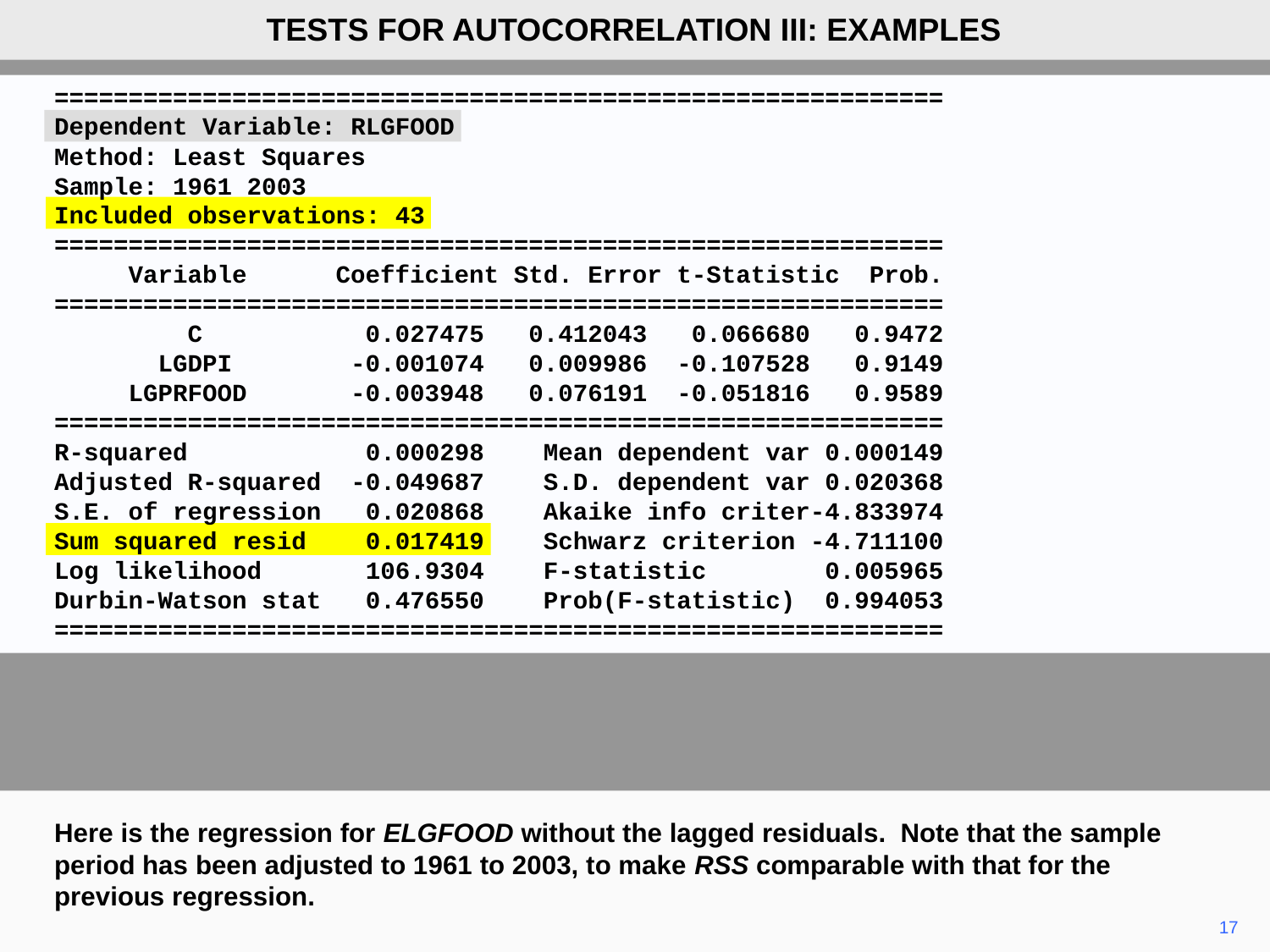

TESTS FOR AUTOCORRELATION III: EXAMPLES

============================================================
Dependent Variable: RLGFOOD
Method: Least Squares
Sample: 1961 2003
Included observations: 43
============================================================
     Variable      Coefficient Std. Error t-Statistic  Prob.
============================================================
         C           0.027475   0.412043   0.066680   0.9472
       LGDPI        -0.001074   0.009986  -0.107528   0.9149
     LGPRFOOD       -0.003948   0.076191  -0.051816   0.9589
============================================================
R-squared            0.000298    Mean dependent var 0.000149
Adjusted R-squared  -0.049687    S.D. dependent var 0.020368
S.E. of regression   0.020868    Akaike info criter-4.833974
Sum squared resid    0.017419    Schwarz criterion -4.711100
Log likelihood       106.9304    F-statistic        0.005965
Durbin-Watson stat   0.476550    Prob(F-statistic)  0.994053
============================================================

Here is the regression for ELGFOOD without the lagged residuals.  Note that the sample period has been adjusted to 1961 to 2003, to make RSS comparable with that for the previous regression.
17